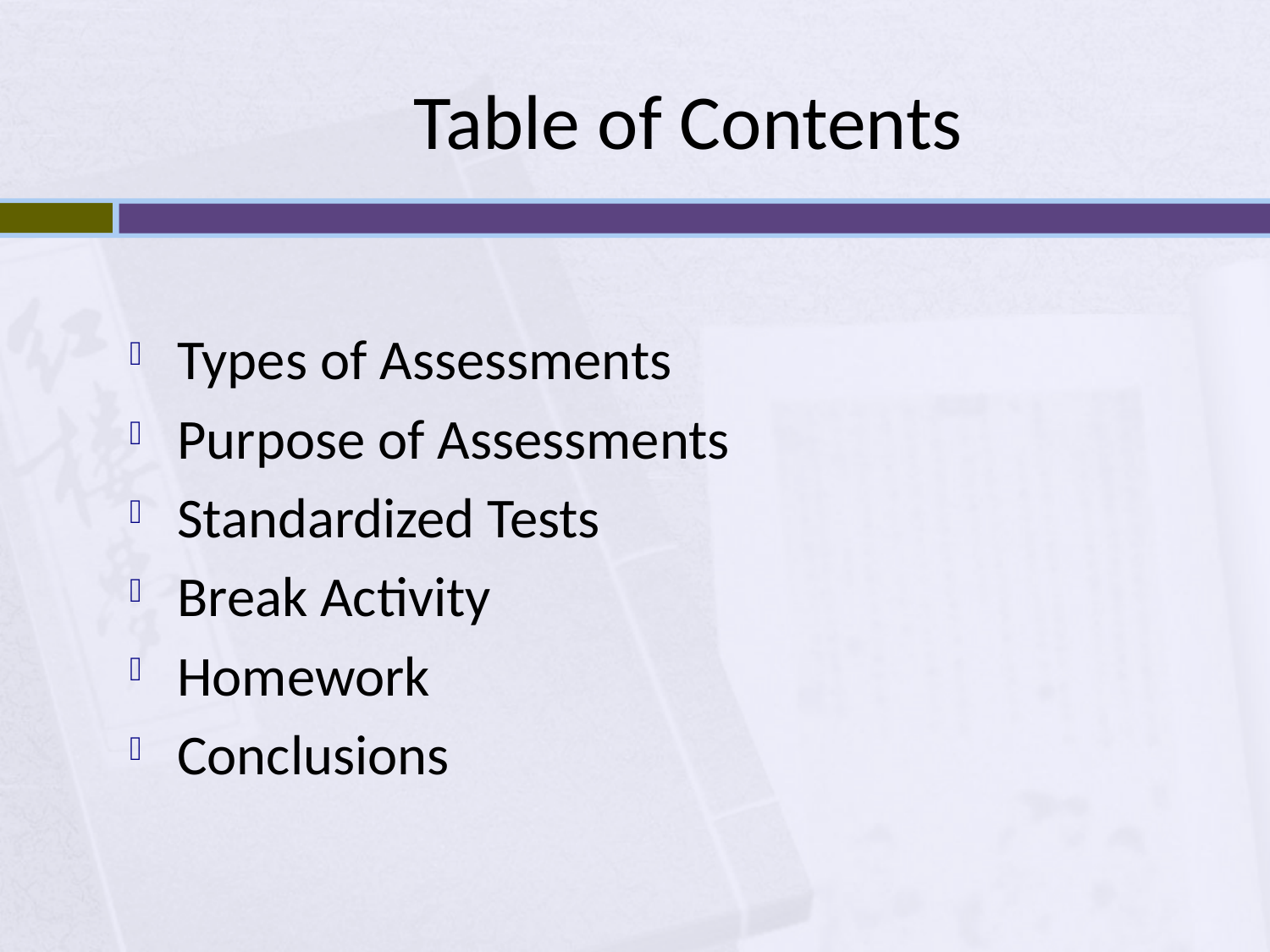

# Table of Contents

Types of Assessments
Purpose of Assessments
Standardized Tests
Break Activity
Homework
Conclusions